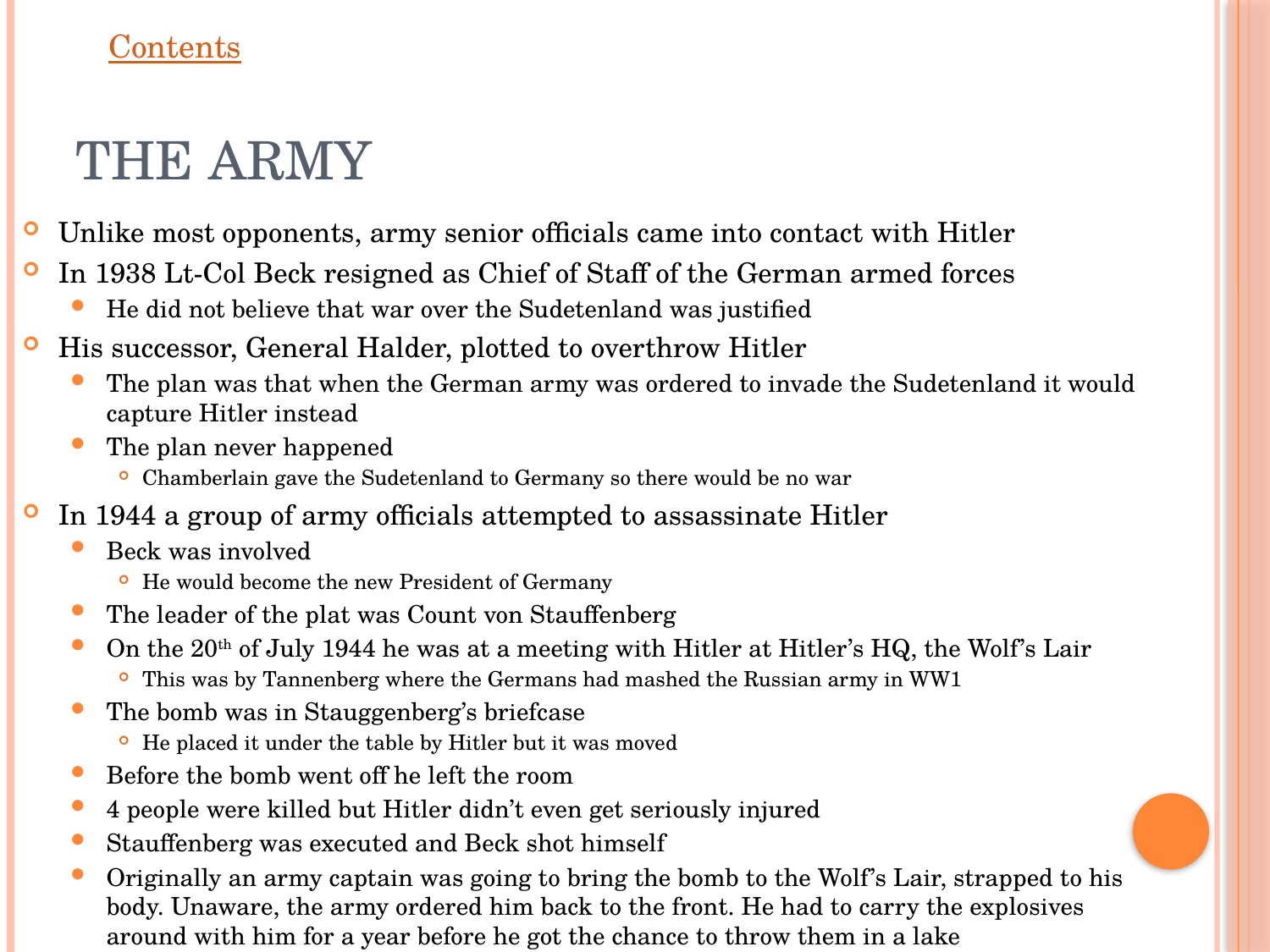

# The Army
Unlike most opponents, army senior officials came into contact with Hitler
In 1938 Lt-Col Beck resigned as Chief of Staff of the German armed forces
He did not believe that war over the Sudetenland was justified
His successor, General Halder, plotted to overthrow Hitler
The plan was that when the German army was ordered to invade the Sudetenland it would capture Hitler instead
The plan never happened
Chamberlain gave the Sudetenland to Germany so there would be no war
In 1944 a group of army officials attempted to assassinate Hitler
Beck was involved
He would become the new President of Germany
The leader of the plat was Count von Stauffenberg
On the 20th of July 1944 he was at a meeting with Hitler at Hitler’s HQ, the Wolf’s Lair
This was by Tannenberg where the Germans had mashed the Russian army in WW1
The bomb was in Stauggenberg’s briefcase
He placed it under the table by Hitler but it was moved
Before the bomb went off he left the room
4 people were killed but Hitler didn’t even get seriously injured
Stauffenberg was executed and Beck shot himself
Originally an army captain was going to bring the bomb to the Wolf’s Lair, strapped to his body. Unaware, the army ordered him back to the front. He had to carry the explosives around with him for a year before he got the chance to throw them in a lake